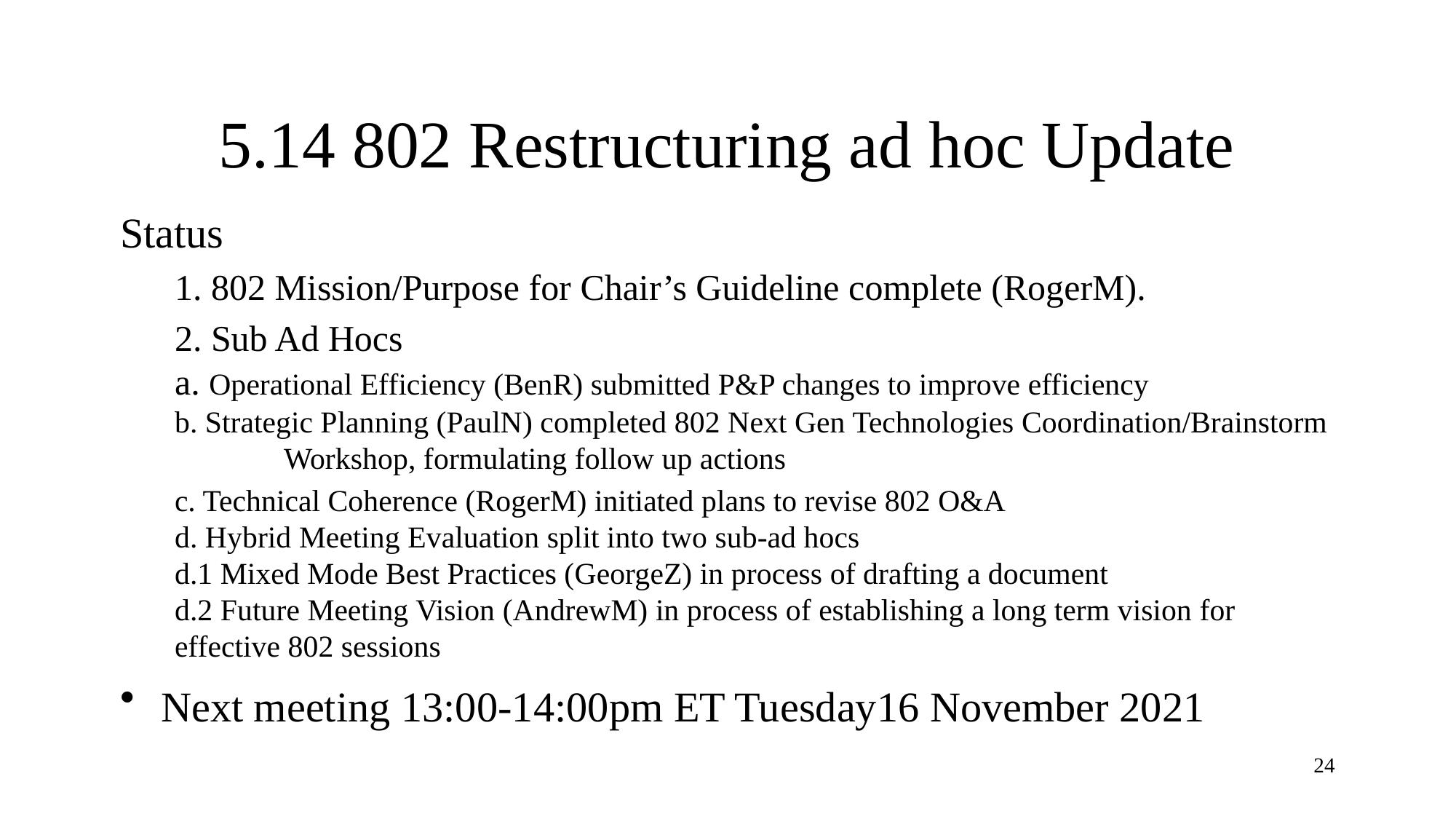

# 5.14 802 Restructuring ad hoc Update
Status
1. 802 Mission/Purpose for Chair’s Guideline complete (RogerM).
2. Sub Ad Hocs
a. Operational Efficiency (BenR) submitted P&P changes to improve efficiency
b. Strategic Planning (PaulN) completed 802 Next Gen Technologies Coordination/Brainstorm 	Workshop, formulating follow up actions
c. Technical Coherence (RogerM) initiated plans to revise 802 O&A
d. Hybrid Meeting Evaluation split into two sub-ad hocs
d.1 Mixed Mode Best Practices (GeorgeZ) in process of drafting a document
d.2 Future Meeting Vision (AndrewM) in process of establishing a long term vision for 	effective 802 sessions
Next meeting 13:00-14:00pm ET Tuesday16 November 2021
24